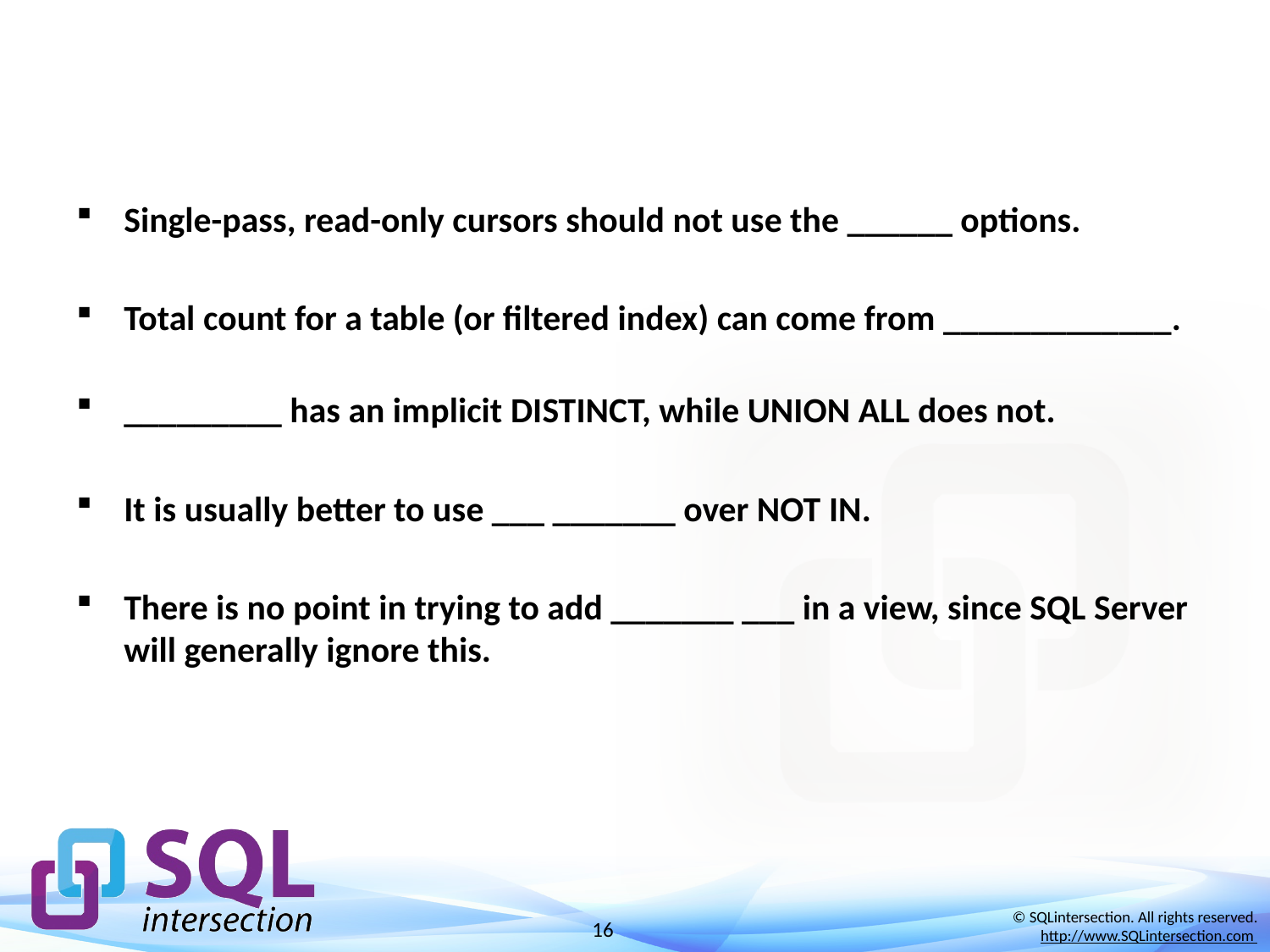

#

Single-pass, read-only cursors should not use the ______ options.

Total count for a table (or filtered index) can come from _____________.
_________ has an implicit DISTINCT, while UNION ALL does not.

It is usually better to use ___ _______ over NOT IN.

There is no point in trying to add _______ ___ in a view, since SQL Server will generally ignore this.